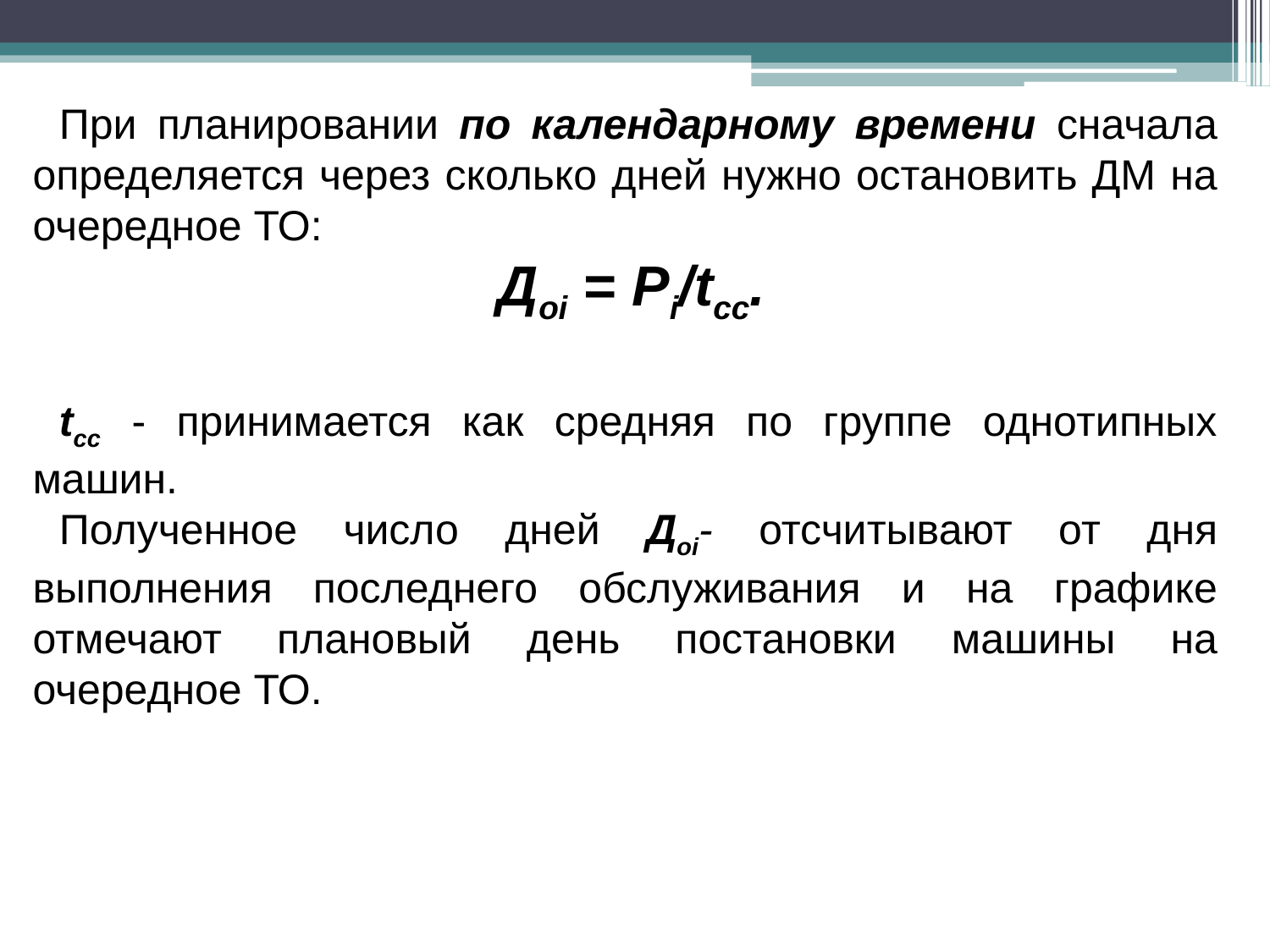

При планировании по календарному времени сначала определяется через сколько дней нужно остановить ДМ на очередное ТО:
                                     Дoi = Рi/tcc.

tcc - принимается как средняя по группе однотипных машин.
Полученное число дней Дoi- отсчитывают от дня выполнения последнего обслуживания и на графике отмечают плановый день постановки машины на очередное ТО.